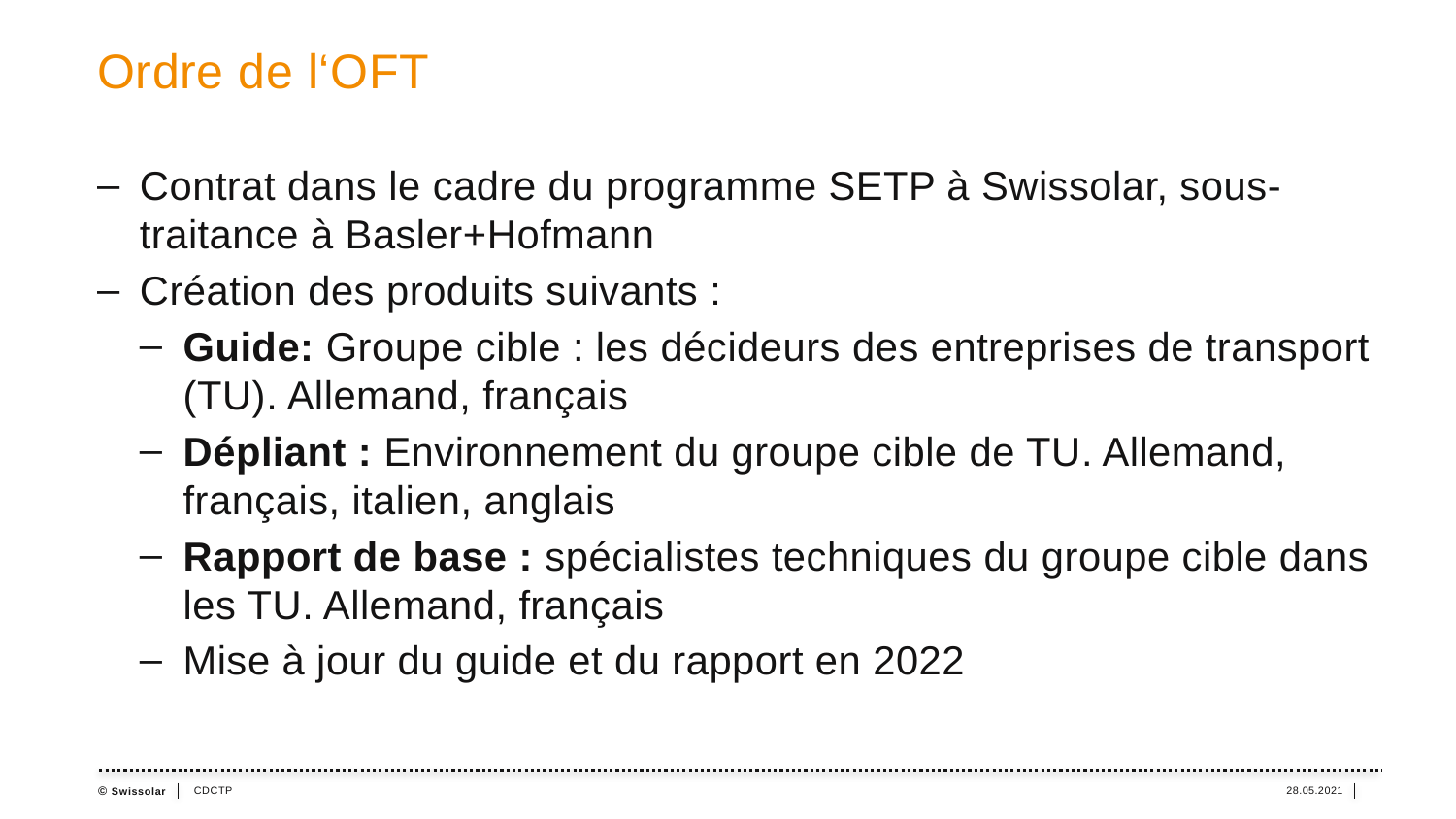

# Ordre de l‘OFT
Contrat dans le cadre du programme SETP à Swissolar, sous-traitance à Basler+Hofmann
Création des produits suivants :
Guide: Groupe cible : les décideurs des entreprises de transport (TU). Allemand, français
Dépliant : Environnement du groupe cible de TU. Allemand, français, italien, anglais
Rapport de base : spécialistes techniques du groupe cible dans les TU. Allemand, français
Mise à jour du guide et du rapport en 2022
CDCTP
28.05.2021